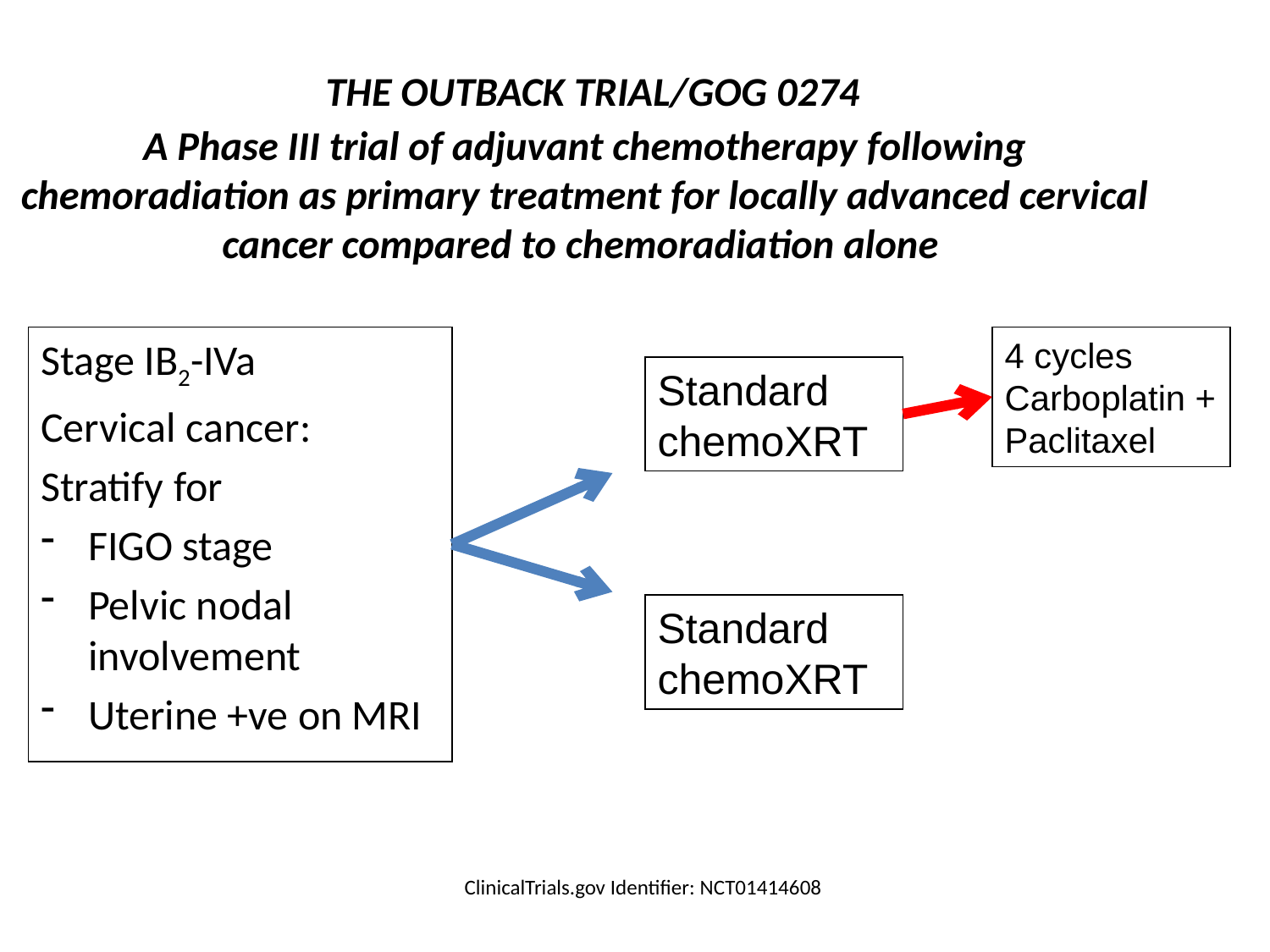

THE OUTBACK TRIAL/GOG 0274
A Phase III trial of adjuvant chemotherapy following chemoradiation as primary treatment for locally advanced cervical cancer compared to chemoradiation alone
Stage IB2-IVa
Cervical cancer:
Stratify for
FIGO stage
Pelvic nodal involvement
Uterine +ve on MRI

4 cycles
Carboplatin + Paclitaxel
Standard
chemoXRT
Standard
chemoXRT
ClinicalTrials.gov Identifier: NCT01414608